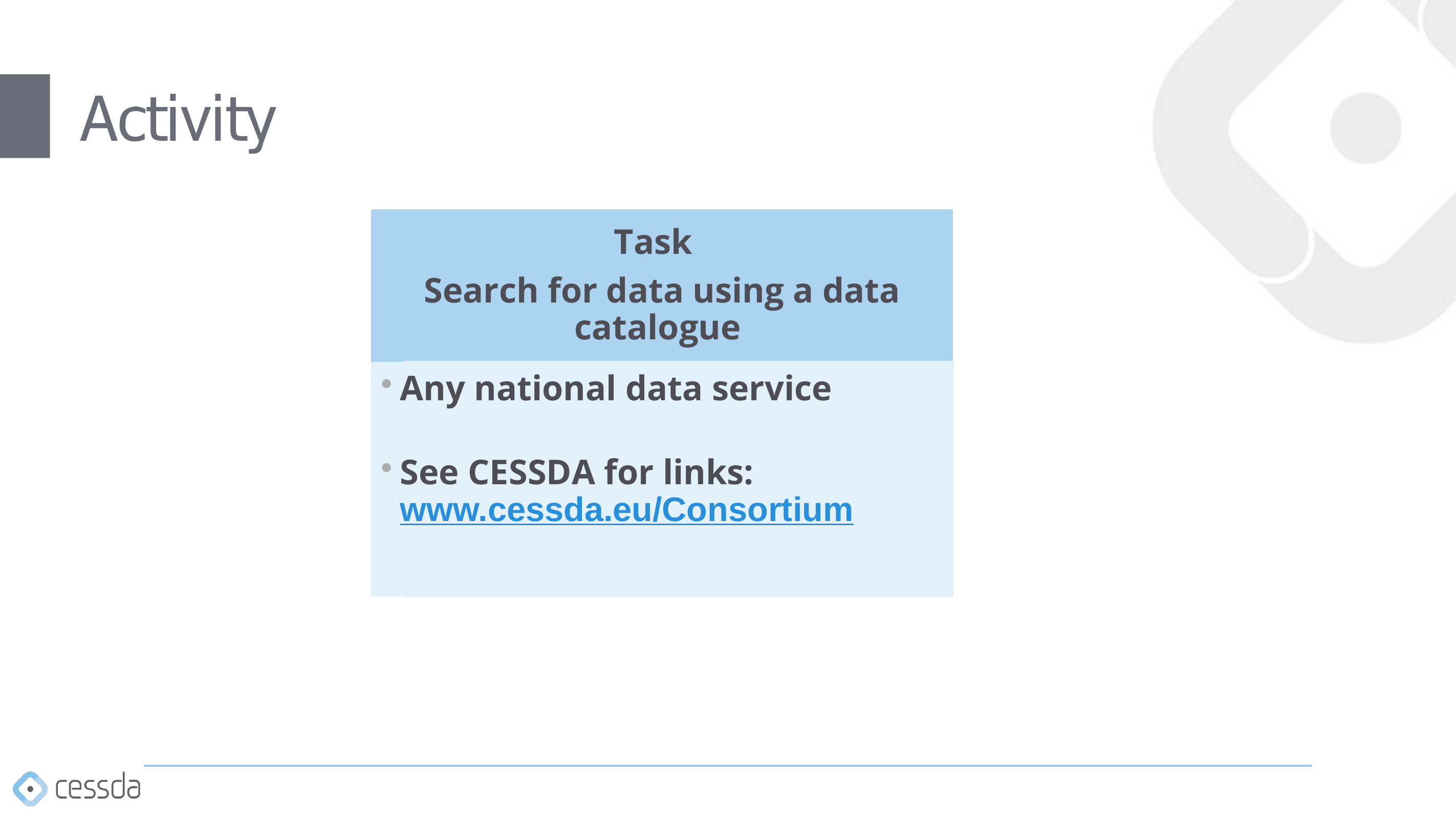

# Activity
Task
Search for data using a data catalogue
Any national data service

See CESSDA for links: www.cessda.eu/Consortium